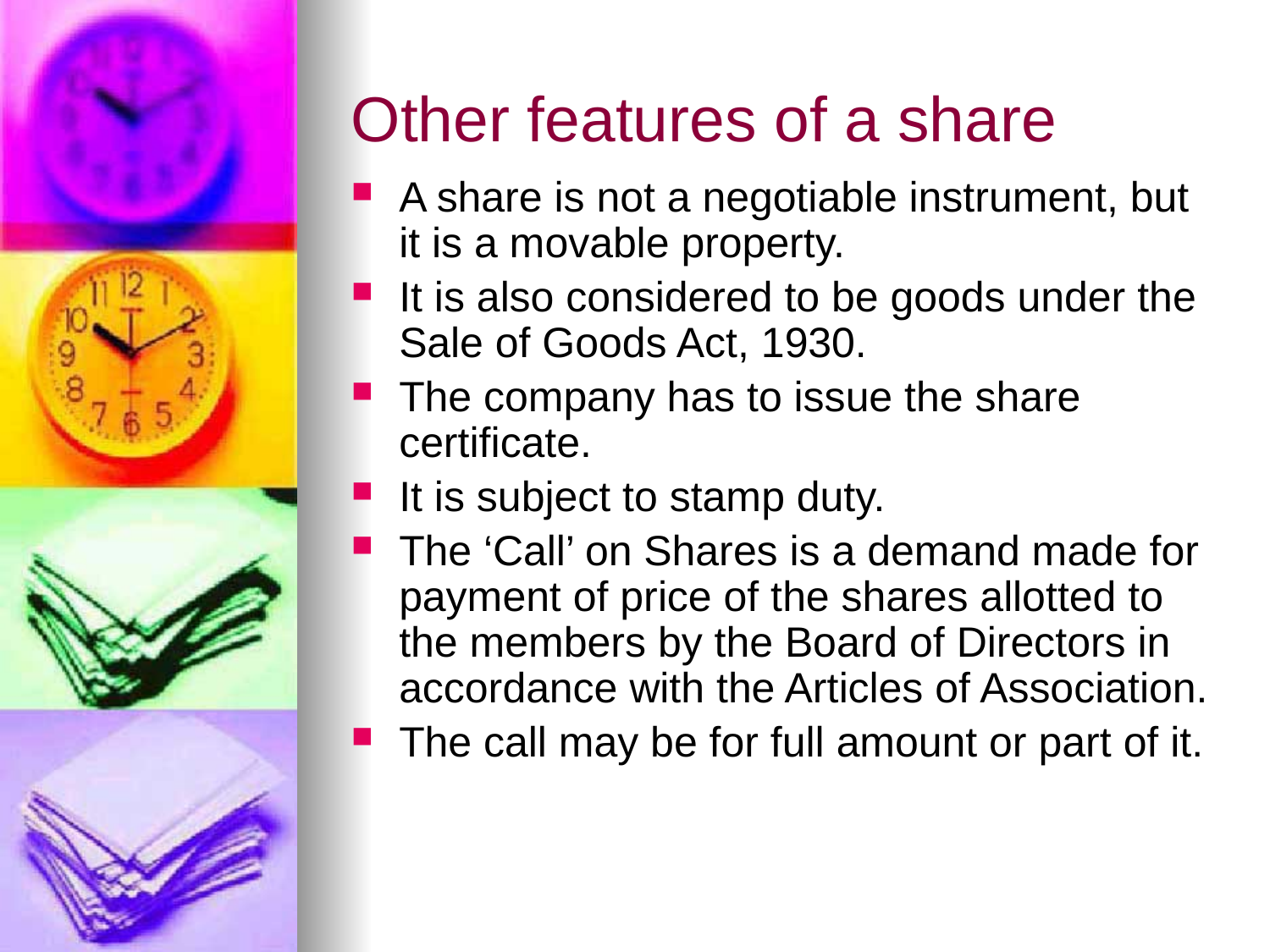

# Other features of a share
A share is not a negotiable instrument, but it is a movable property.
It is also considered to be goods under the Sale of Goods Act, 1930.
The company has to issue the share certificate.
It is subject to stamp duty.
The ‘Call’ on Shares is a demand made for payment of price of the shares allotted to the members by the Board of Directors in accordance with the Articles of Association.
The call may be for full amount or part of it.